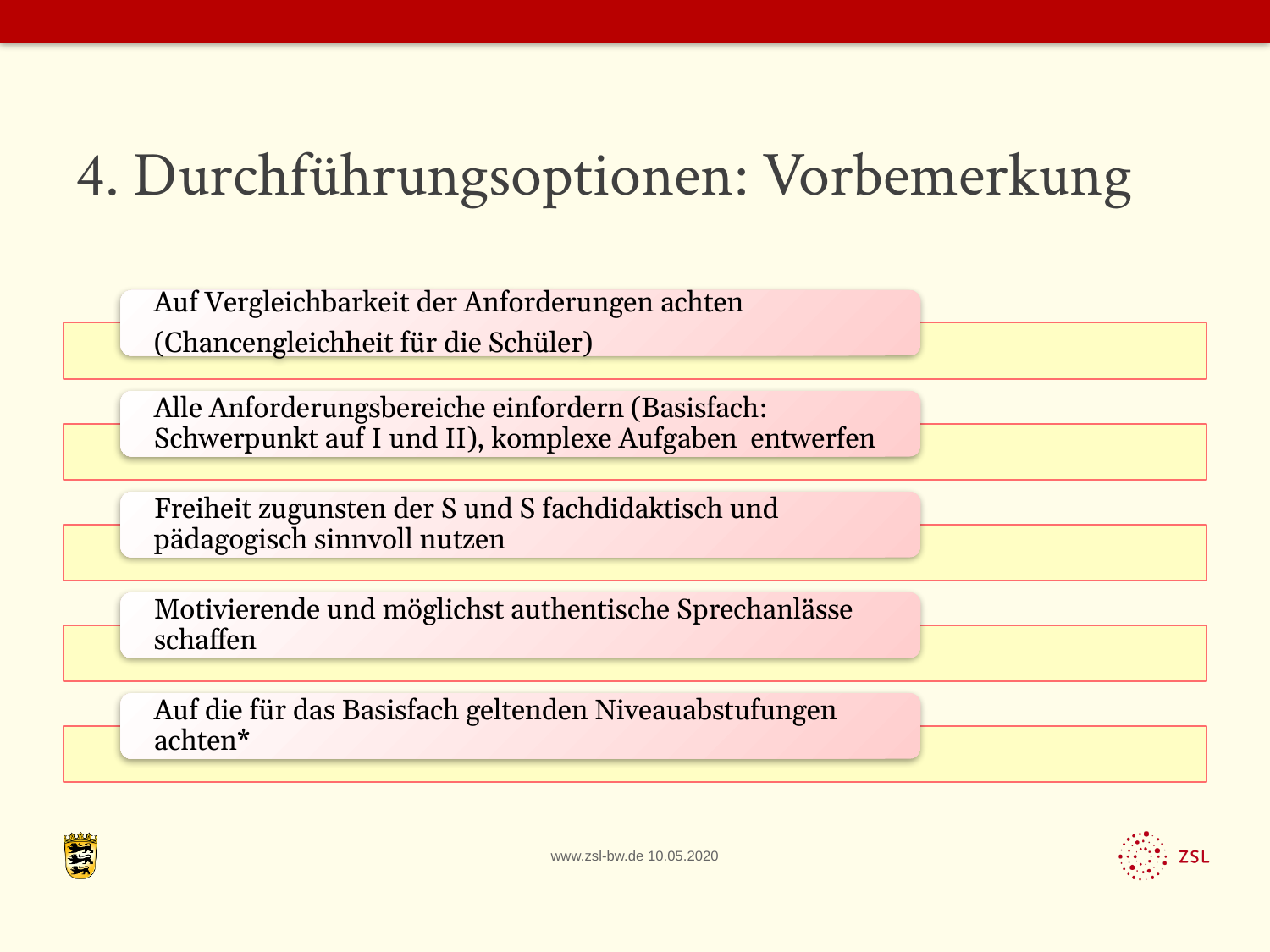

# 4. Durchführungsoptionen: Vorbemerkung
Auf Vergleichbarkeit der Anforderungen achten
(Chancengleichheit für die Schüler)
Alle Anforderungsbereiche einfordern (Basisfach: Schwerpunkt auf I und II), komplexe Aufgaben  entwerfen
Freiheit zugunsten der S und S fachdidaktisch und pädagogisch sinnvoll nutzen
Motivierende und möglichst authentische Sprechanlässe schaffen
Auf die für das Basisfach geltenden Niveauabstufungen achten*